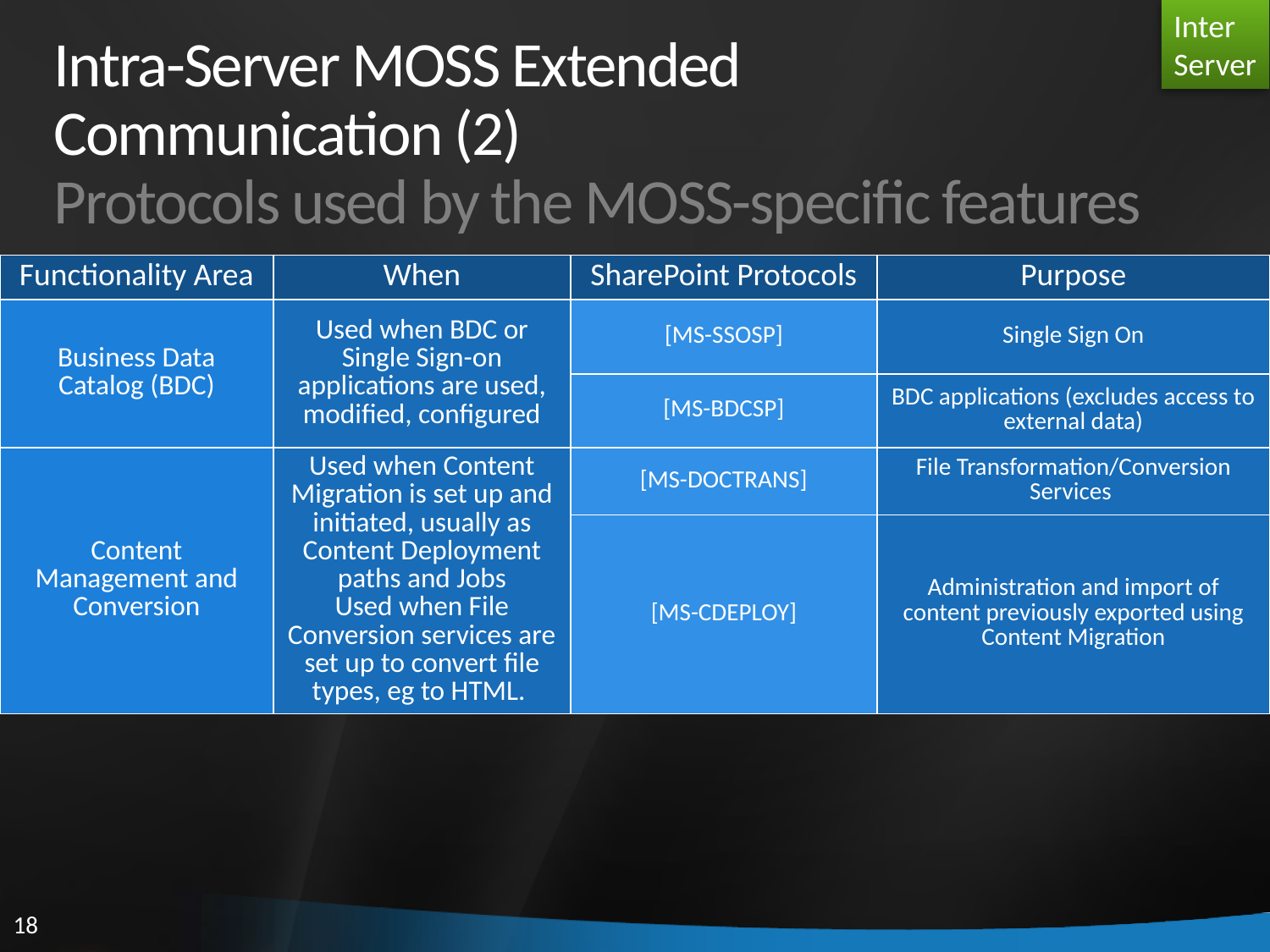

Inter
Server
# Intra-Server MOSS Extended Communication (2) Protocols used by the MOSS-specific features
| Functionality Area | When | SharePoint Protocols | Purpose |
| --- | --- | --- | --- |
| Business Data Catalog (BDC) | Used when BDC or Single Sign-on applications are used, modified, configured | [MS-SSOSP] | Single Sign On |
|  |  | [MS-BDCSP] | BDC applications (excludes access to external data) |
| Content Management and Conversion | Used when Content Migration is set up and initiated, usually as Content Deployment paths and Jobs Used when File Conversion services are set up to convert file types, eg to HTML. | [MS-DOCTRANS] | File Transformation/Conversion Services |
|  |  | [MS-CDEPLOY] | Administration and import of content previously exported using Content Migration |